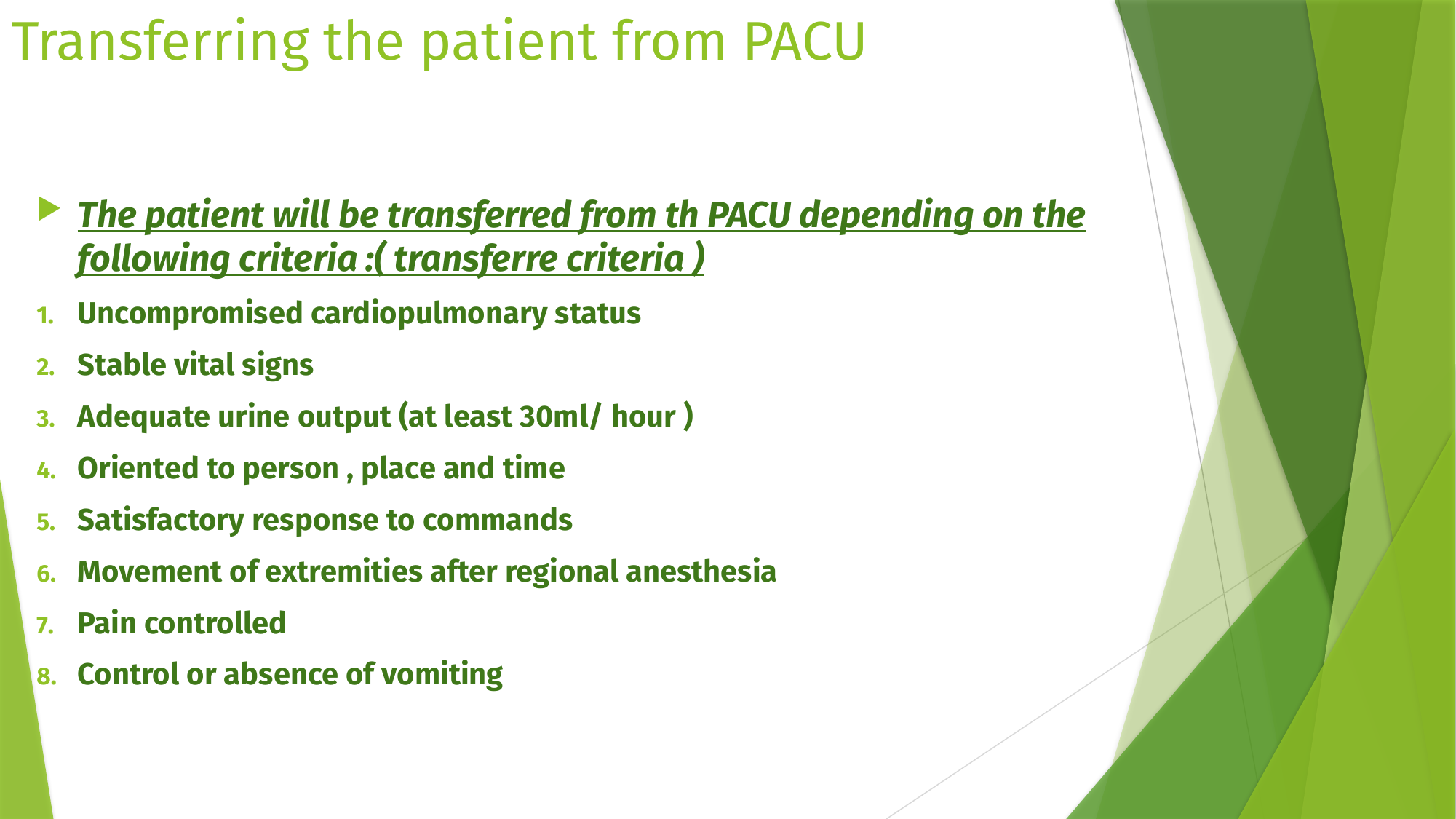

# Transferring the patient from PACU
The patient will be transferred from th PACU depending on the following criteria :( transferre criteria )
Uncompromised cardiopulmonary status
Stable vital signs
Adequate urine output (at least 30ml/ hour )
Oriented to person , place and time
Satisfactory response to commands
Movement of extremities after regional anesthesia
Pain controlled
Control or absence of vomiting